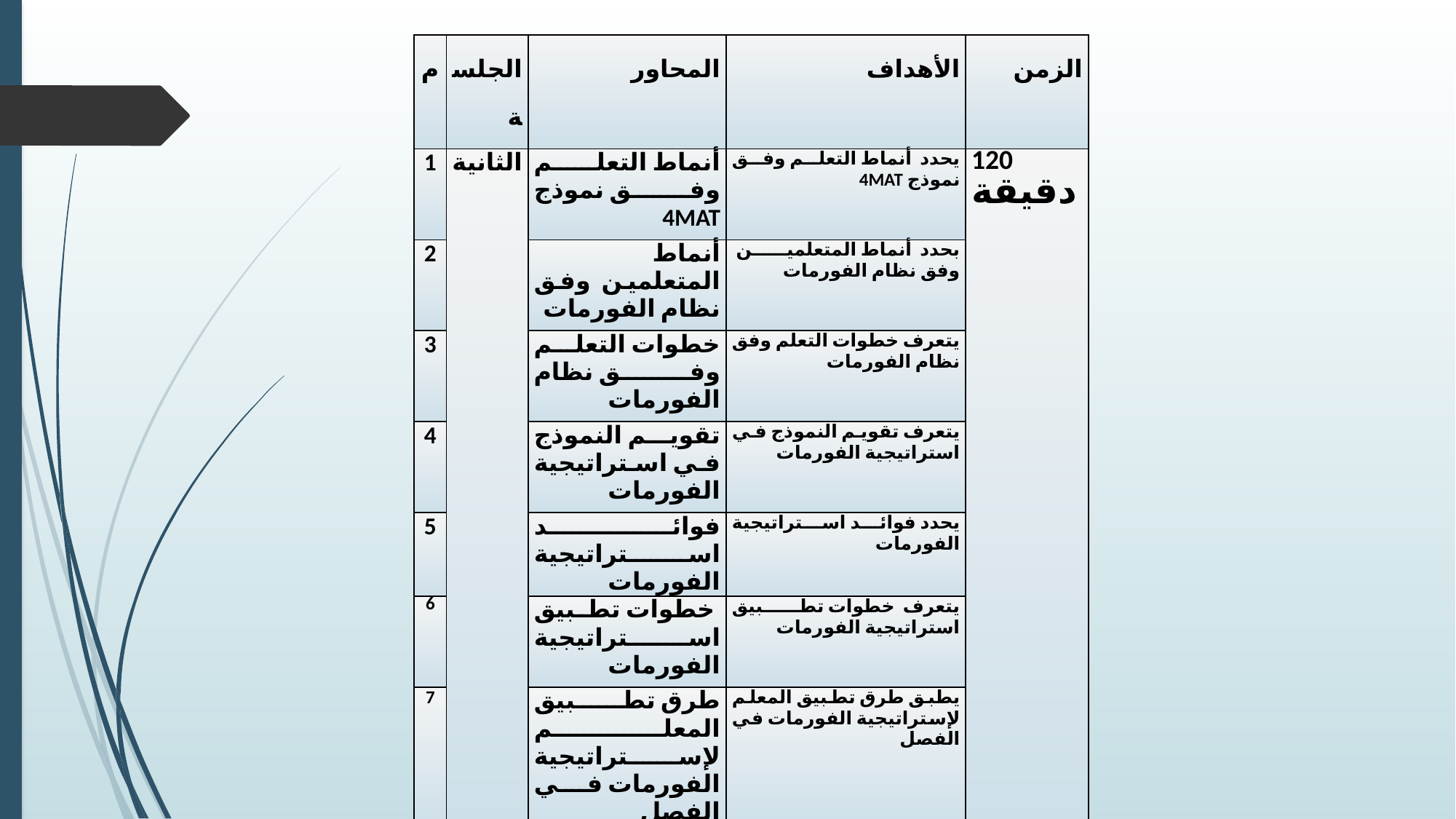

| م | الجلسة | المحاور | الأهداف | الزمن |
| --- | --- | --- | --- | --- |
| 1 | الثانية | أنماط التعلم وفق نموذج 4MAT | يحدد أنماط التعلم وفق نموذج 4MAT | 120 دقيقة |
| 2 |  | أنماط المتعلمين وفق نظام الفورمات | بحدد أنماط المتعلمين وفق نظام الفورمات |  |
| 3 |  | خطوات التعلم وفق نظام الفورمات | يتعرف خطوات التعلم وفق نظام الفورمات |  |
| 4 |  | تقويم النموذج في استراتيجية الفورمات | يتعرف تقويم النموذج في استراتيجية الفورمات |  |
| 5 |  | فوائد استراتيجية الفورمات | يحدد فوائد استراتيجية الفورمات |  |
| 6 |  | خطوات تطبيق استراتيجية الفورمات | يتعرف خطوات تطبيق استراتيجية الفورمات |  |
| 7 |  | طرق تطبيق المعلم لإستراتيجية الفورمات في الفصل | يطبق طرق تطبيق المعلم لإستراتيجية الفورمات في الفصل |  |